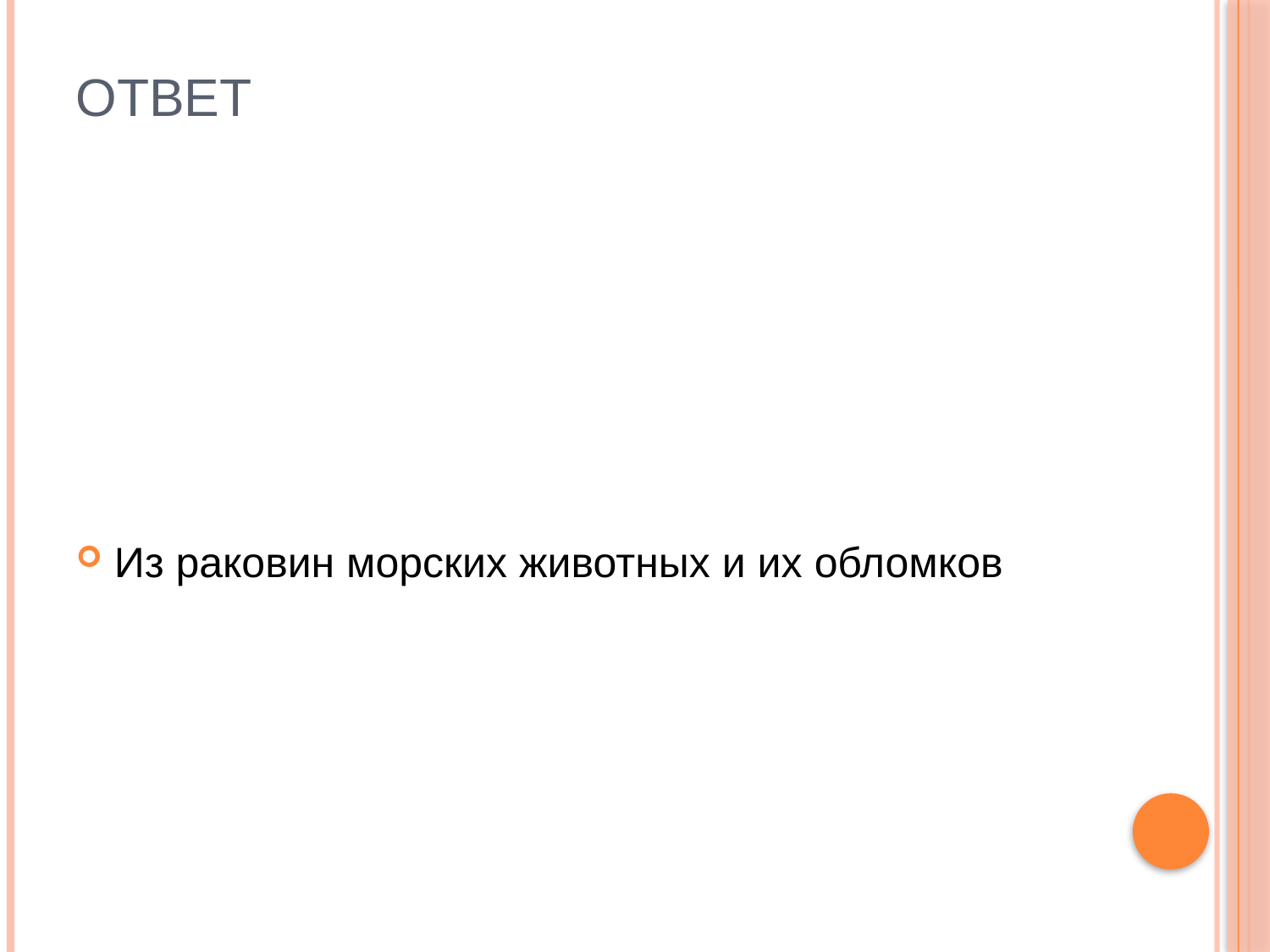

# ответ

Из раковин морских животных и их обломков